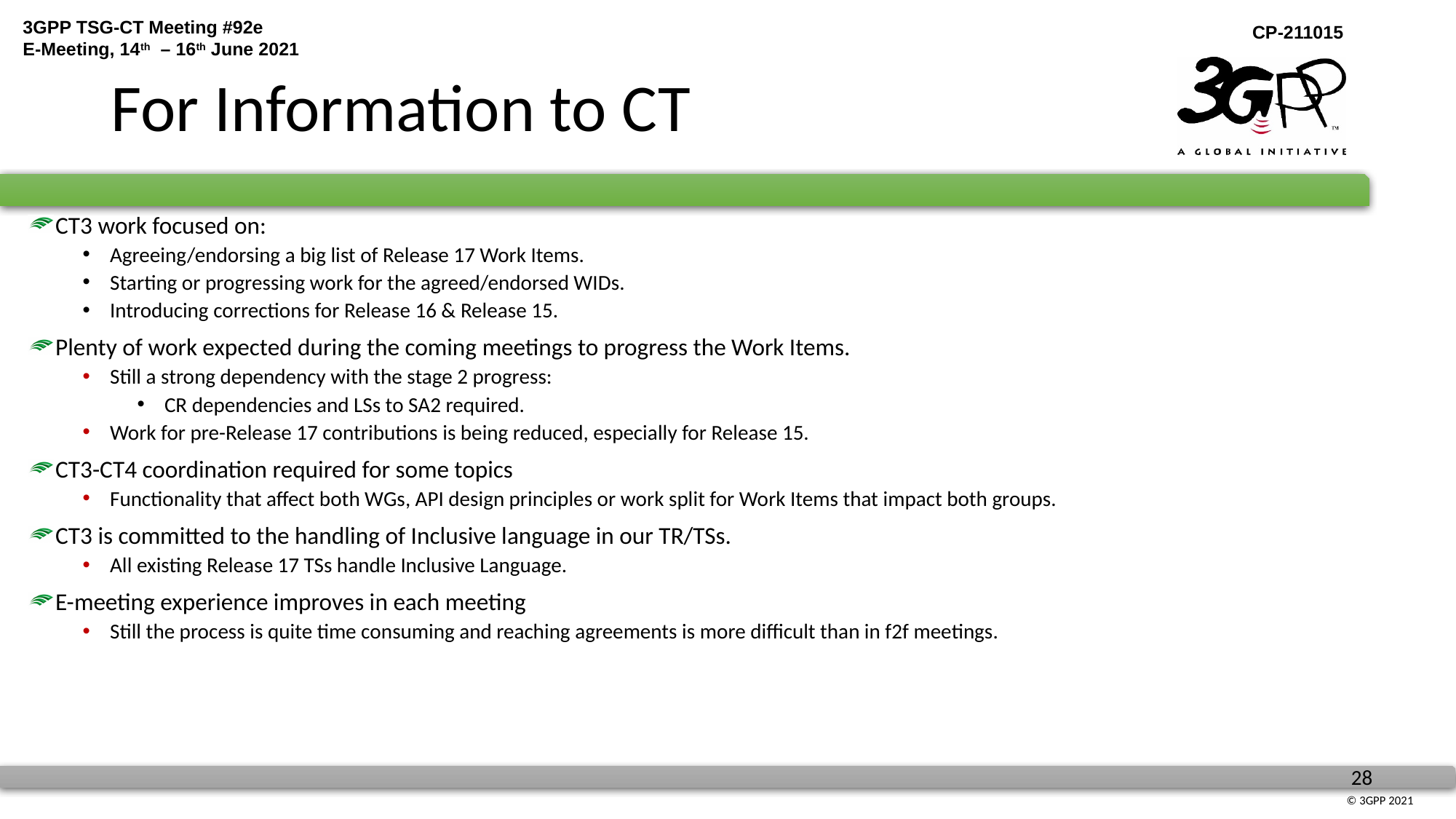

# For Information to CT
CT3 work focused on:
Agreeing/endorsing a big list of Release 17 Work Items.
Starting or progressing work for the agreed/endorsed WIDs.
Introducing corrections for Release 16 & Release 15.
Plenty of work expected during the coming meetings to progress the Work Items.
Still a strong dependency with the stage 2 progress:
CR dependencies and LSs to SA2 required.
Work for pre-Release 17 contributions is being reduced, especially for Release 15.
CT3-CT4 coordination required for some topics
Functionality that affect both WGs, API design principles or work split for Work Items that impact both groups.
CT3 is committed to the handling of Inclusive language in our TR/TSs.
All existing Release 17 TSs handle Inclusive Language.
E-meeting experience improves in each meeting
Still the process is quite time consuming and reaching agreements is more difficult than in f2f meetings.